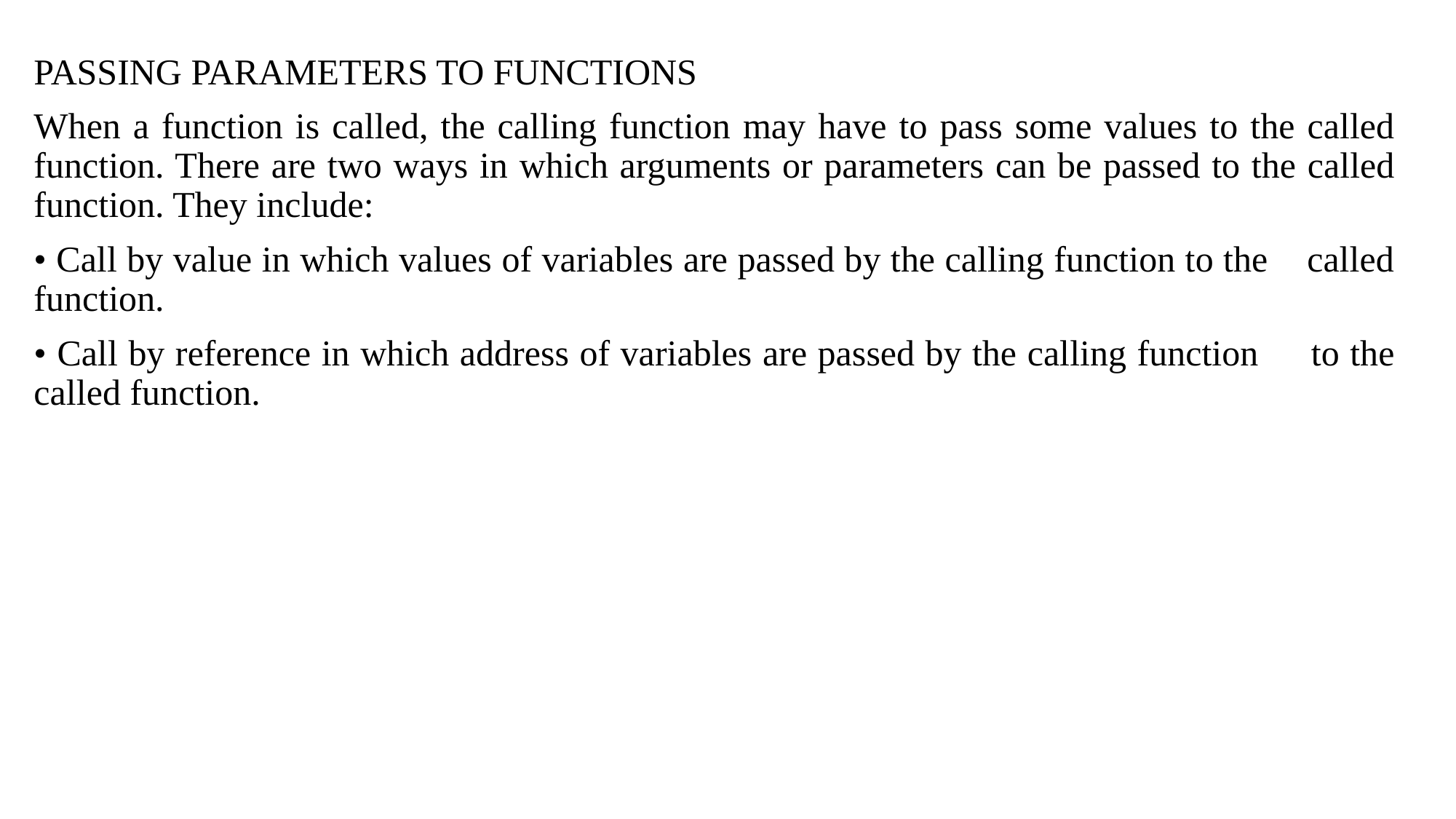

PASSING PARAMETERS TO FUNCTIONS
When a function is called, the calling function may have to pass some values to the called function. There are two ways in which arguments or parameters can be passed to the called function. They include:
• Call by value in which values of variables are passed by the calling function to the    called function.
• Call by reference in which address of variables are passed by the calling function     to the called function.